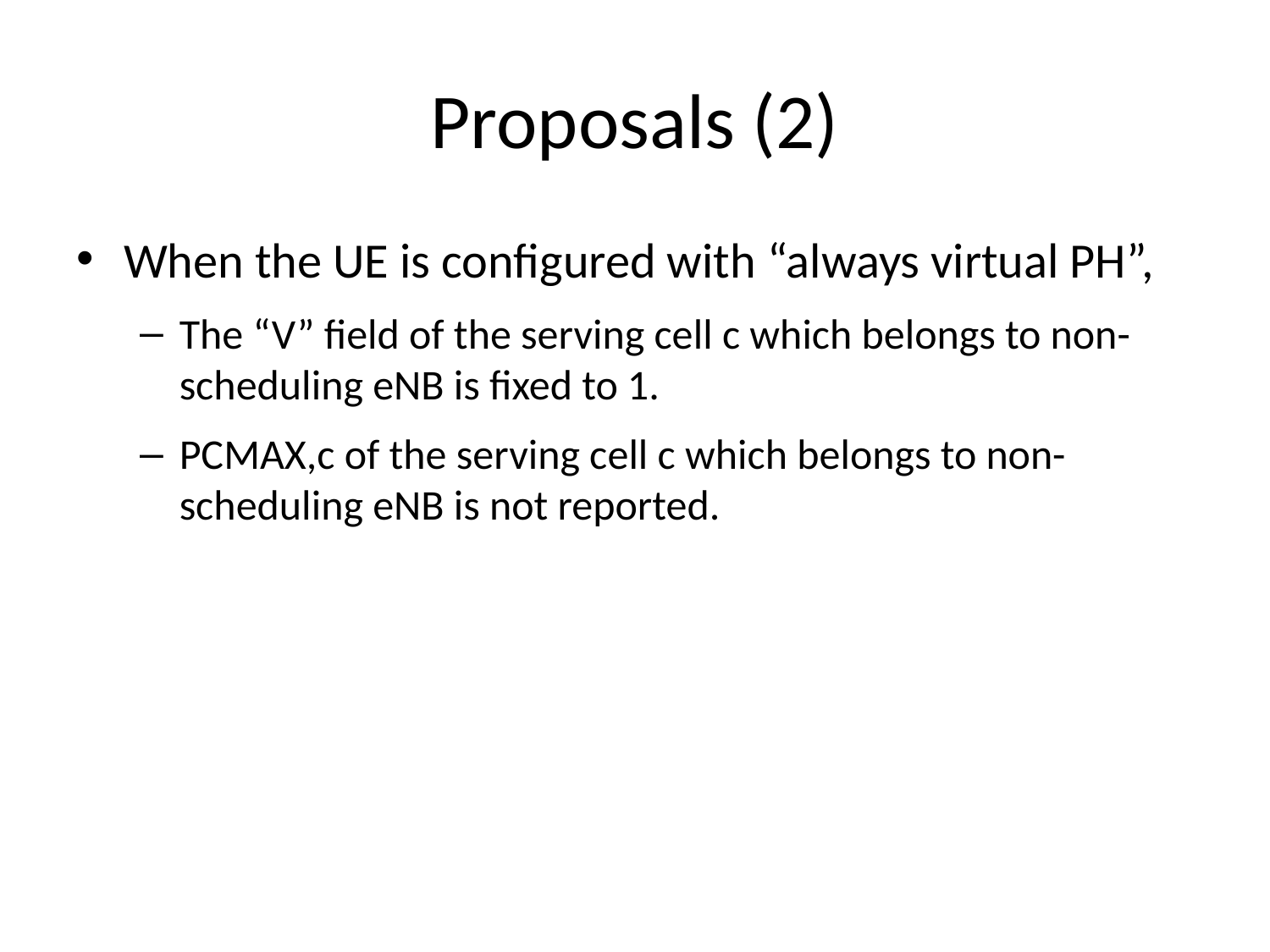

# Proposals (2)
When the UE is configured with “always virtual PH”,
The “V” field of the serving cell c which belongs to non-scheduling eNB is fixed to 1.
PCMAX,c of the serving cell c which belongs to non-scheduling eNB is not reported.